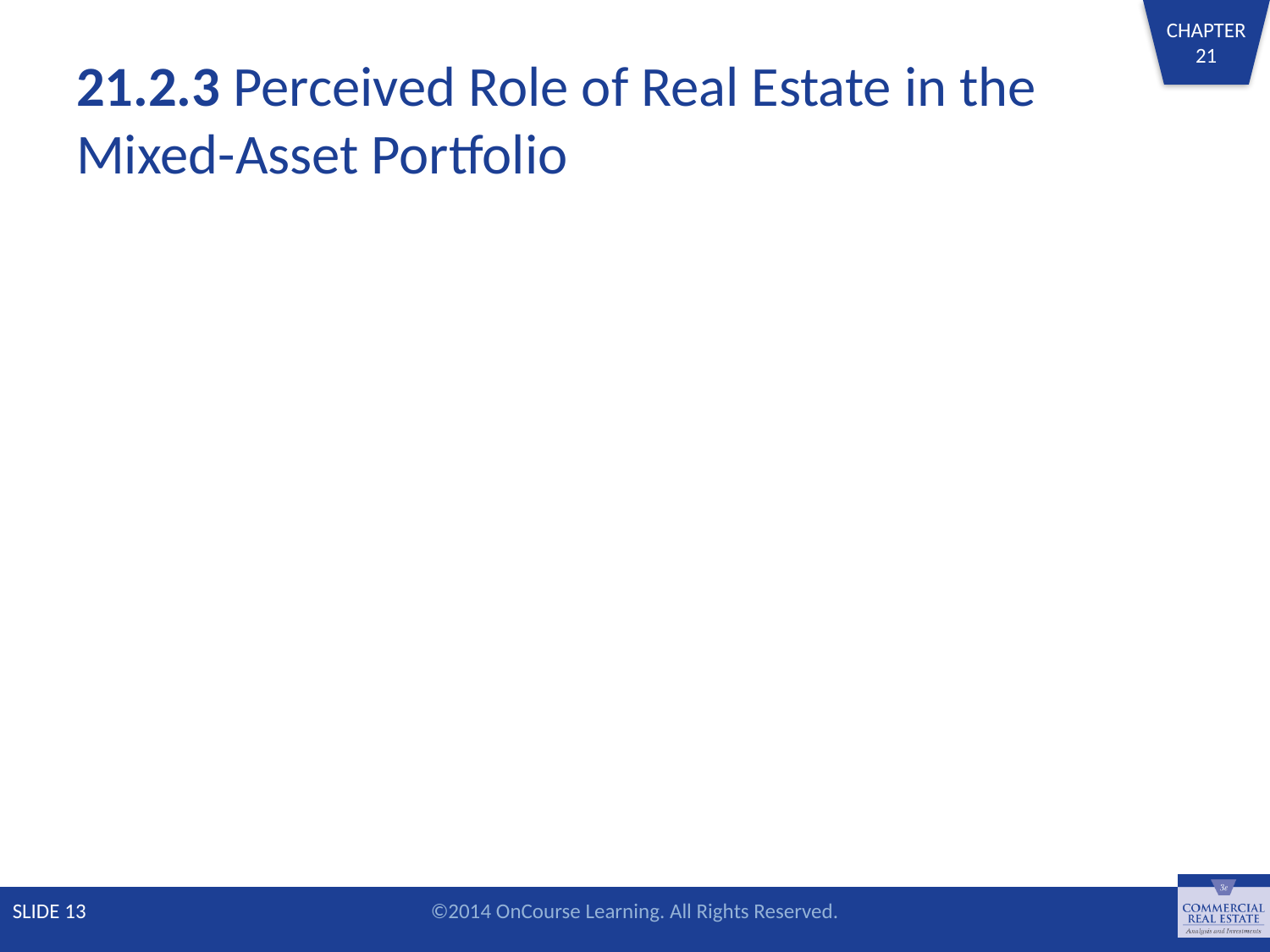

# 21.2.3 Perceived Role of Real Estate in the Mixed-Asset Portfolio

SLIDE 13